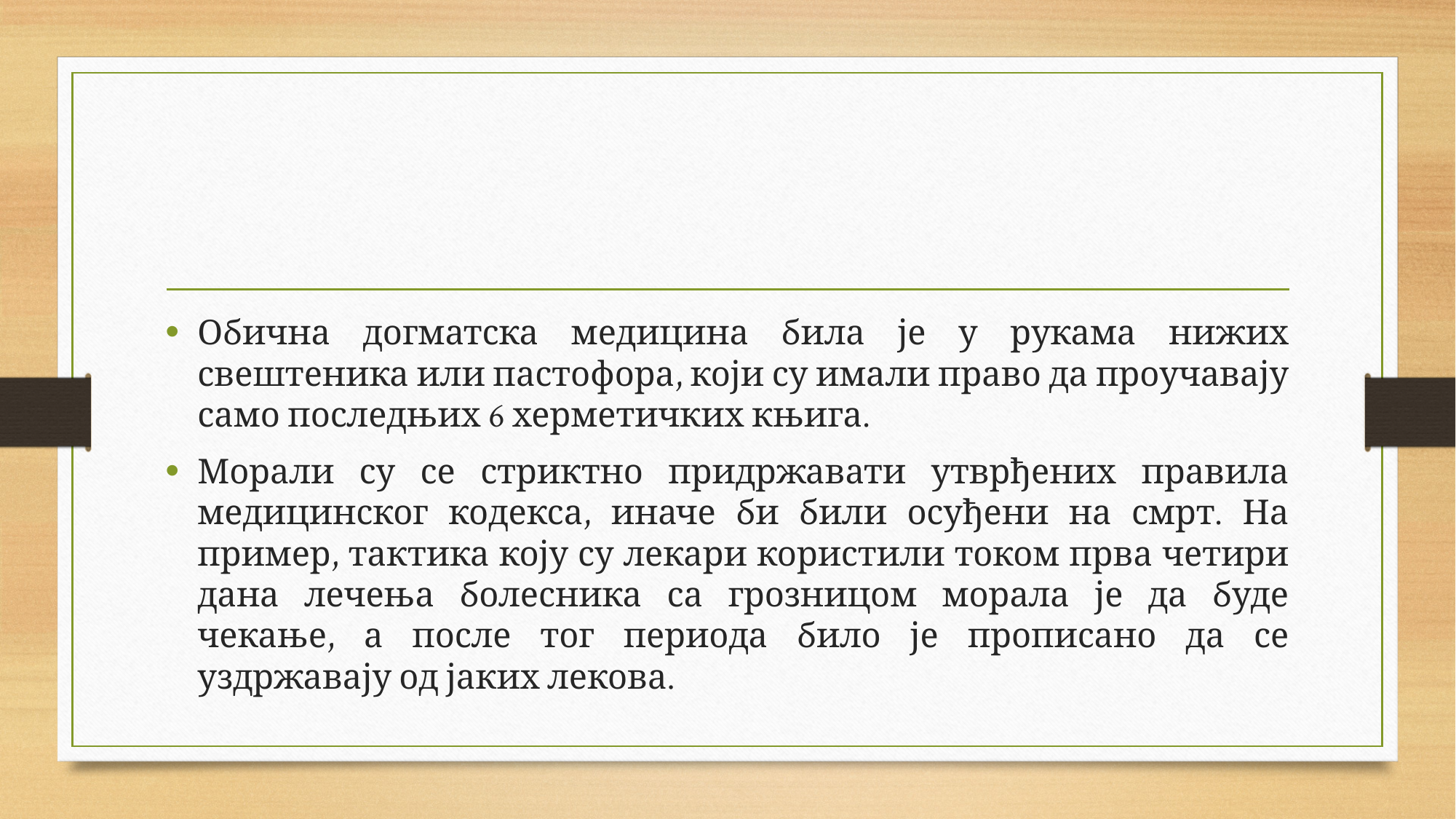

Обична догматска медицина била је у рукама нижих свештеника или пастофора, који су имали право да проучавају само последњих 6 херметичких књига.
Морали су се стриктно придржавати утврђених правила медицинског кодекса, иначе би били осуђени на смрт. На пример, тактика коју су лекари користили током прва четири дана лечења болесника са грозницом морала је да буде чекање, а после тог периода било је прописано да се уздржавају од јаких лекова.